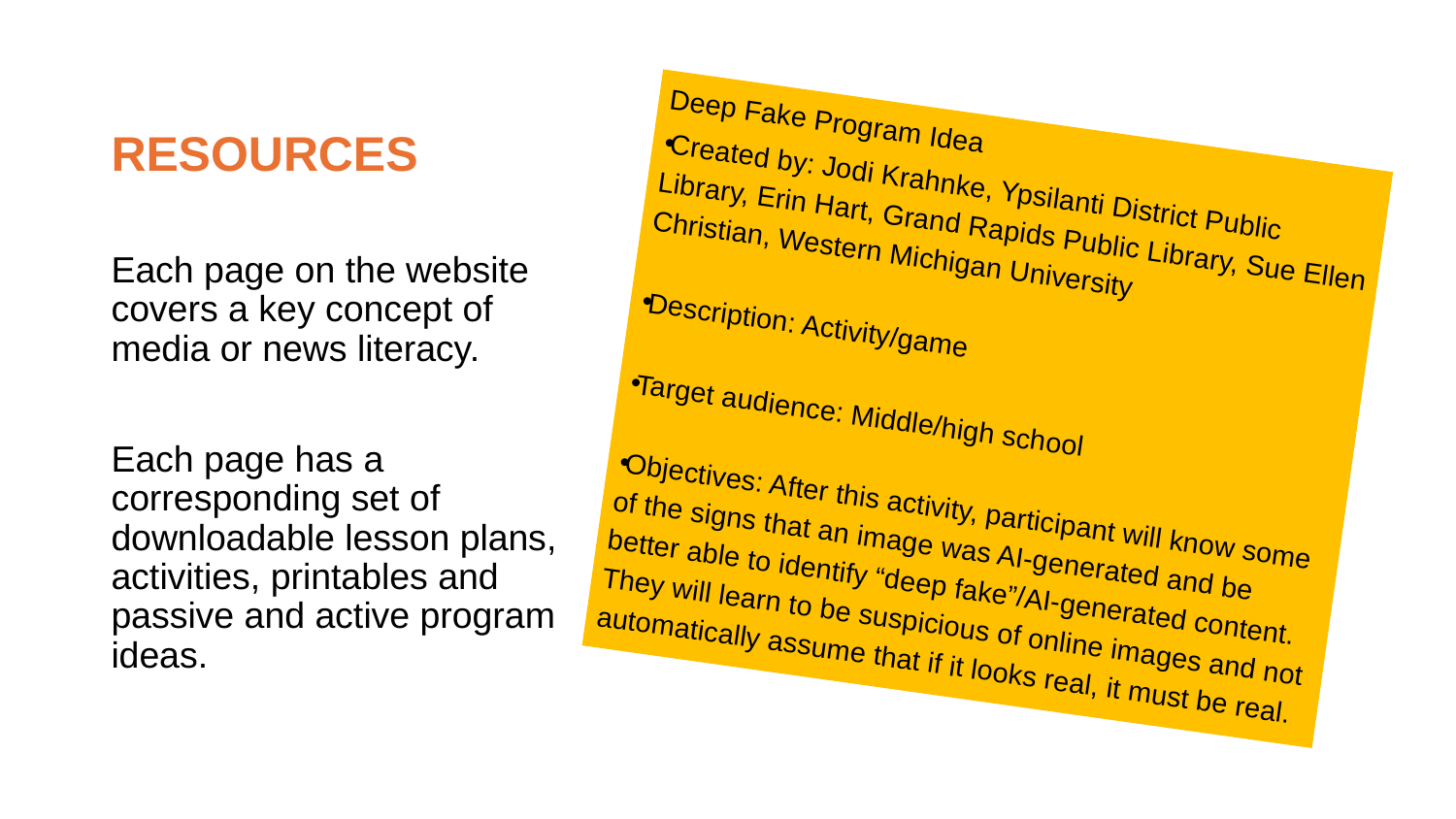

# RESOURCES
Deep Fake Program Idea
Created by: Jodi Krahnke, Ypsilanti District Public Library, Erin Hart, Grand Rapids Public Library, Sue Ellen Christian, Western Michigan University

Description: Activity/game

Target audience: Middle/high school

Objectives: After this activity, participant will know some of the signs that an image was AI-generated and be better able to identify “deep fake”/AI-generated content. They will learn to be suspicious of online images and not automatically assume that if it looks real, it must be real.

Each page on the website covers a key concept of media or news literacy.

Each page has a corresponding set of downloadable lesson plans, activities, printables and passive and active program ideas.